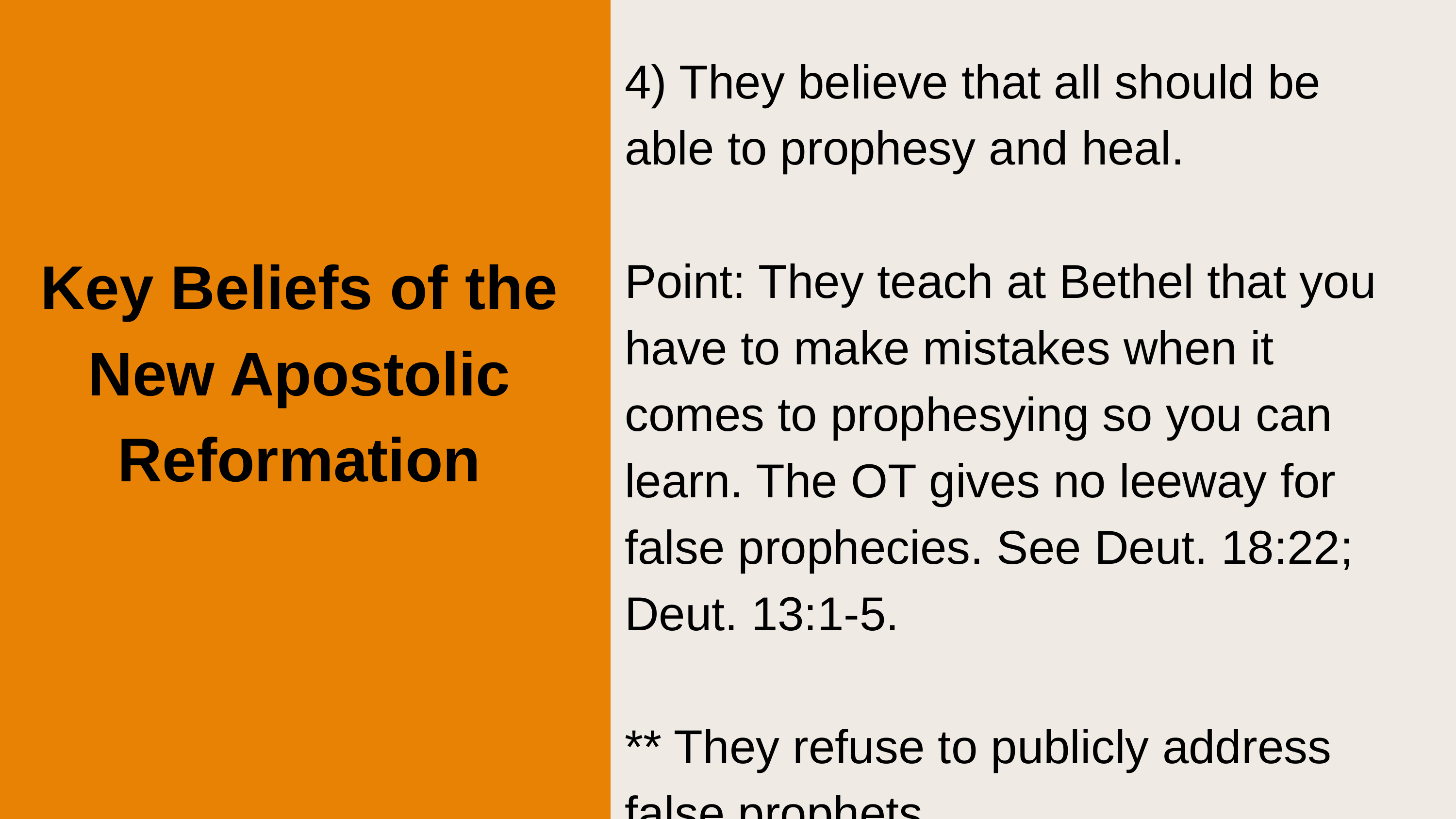

4) They believe that all should be able to prophesy and heal.

Point: They teach at Bethel that you have to make mistakes when it comes to prophesying so you can learn. The OT gives no leeway for false prophecies. See Deut. 18:22; Deut. 13:1-5.

** They refuse to publicly address false prophets.
Key Beliefs of the New Apostolic Reformation
Key Beliefs of the New Apostolic Reformation